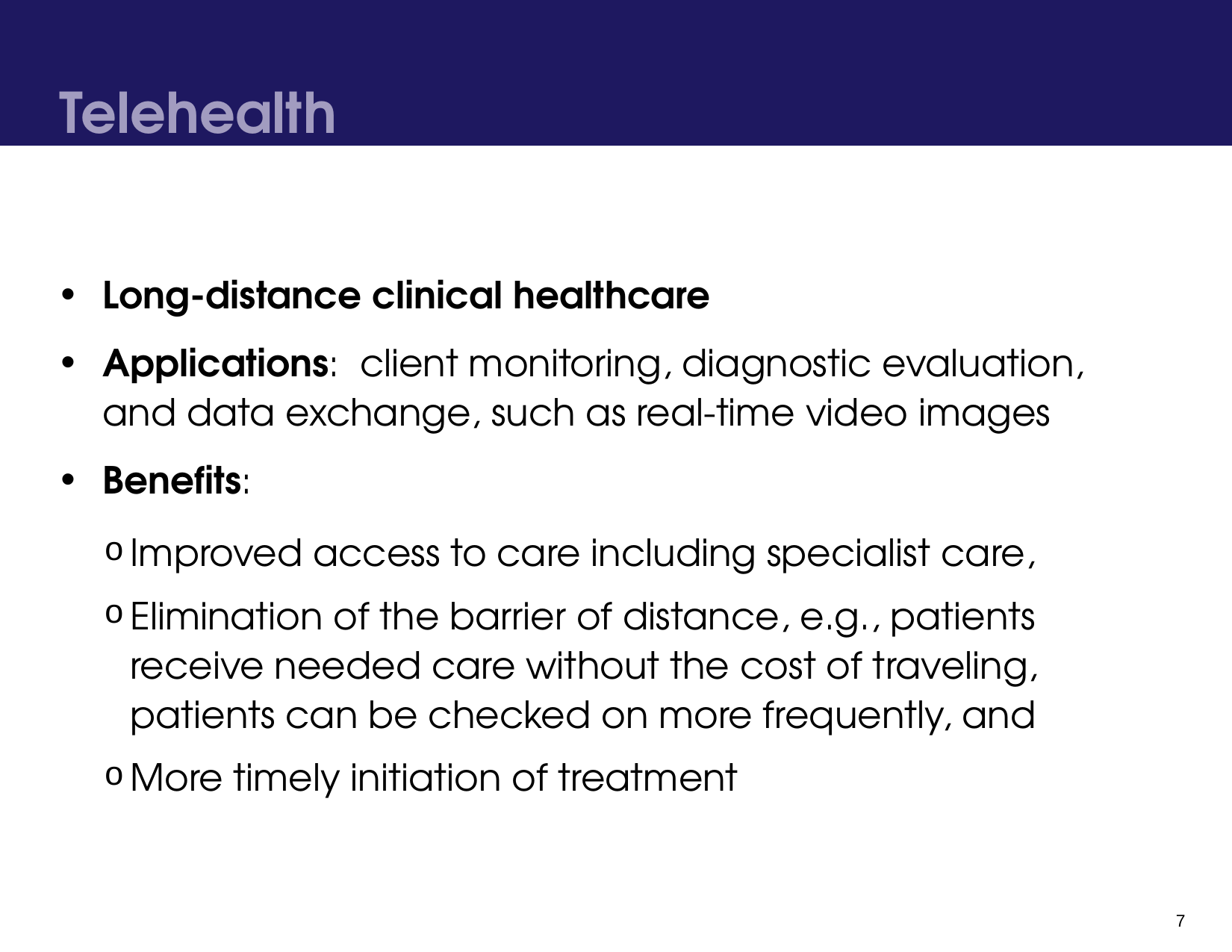

# Telehealth
Long-distance clinical healthcare
Applications:  client monitoring, diagnostic evaluation, and data exchange, such as real-time video images
Benefits:
Improved access to care including specialist care,
Elimination of the barrier of distance, e.g., patients receive needed care without the cost of traveling, patients can be checked on more frequently, and
More timely initiation of treatment

7